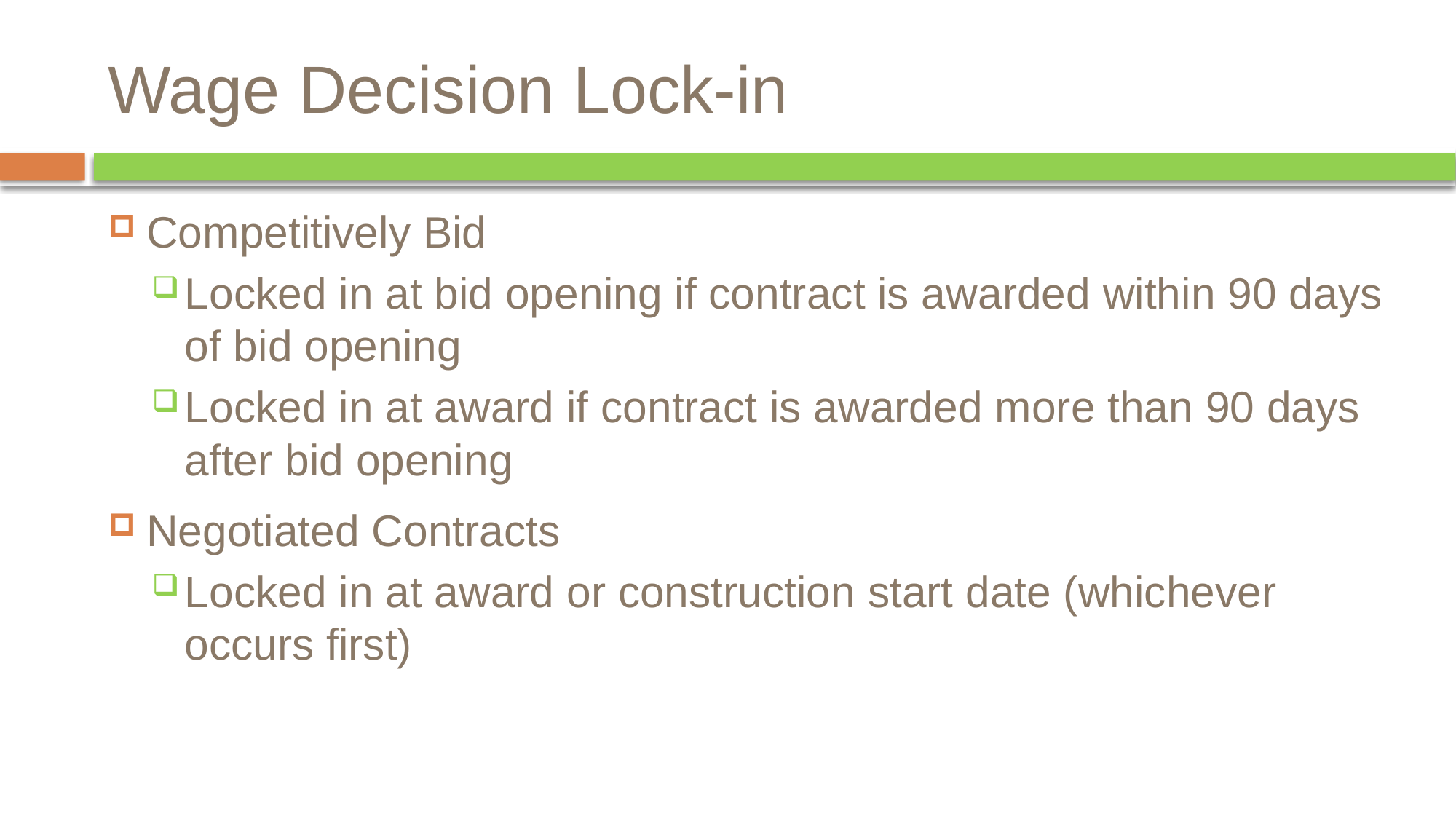

# Wage Decision Lock-in
Competitively Bid
Locked in at bid opening if contract is awarded within 90 days of bid opening
Locked in at award if contract is awarded more than 90 days after bid opening
Negotiated Contracts
Locked in at award or construction start date (whichever occurs first)